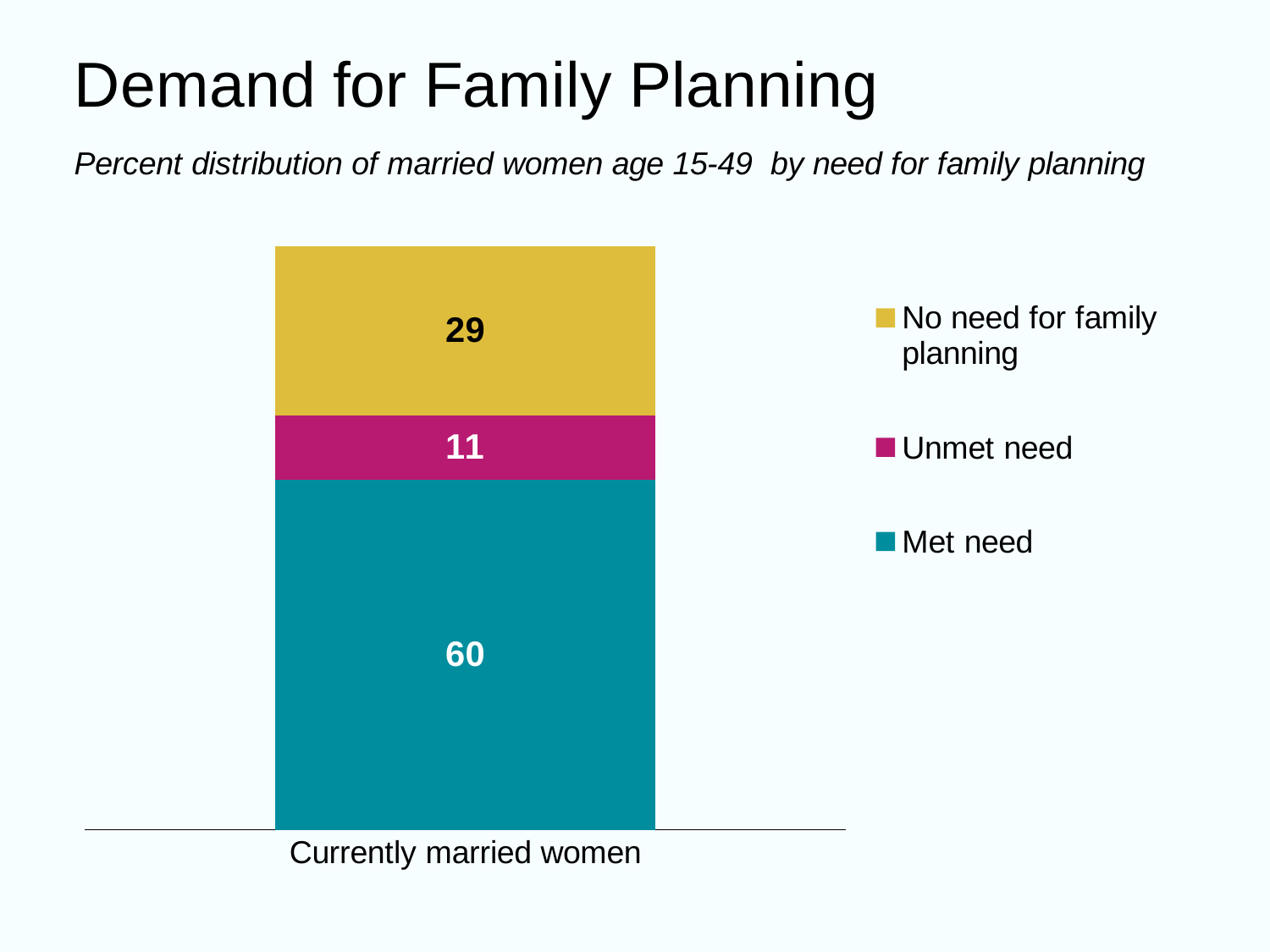

### Chart

| Category | Met need | Unmet need | No need for family planning |
|---|---|---|---|
| Currently married women | 60.0 | 11.0 | 29.0 |